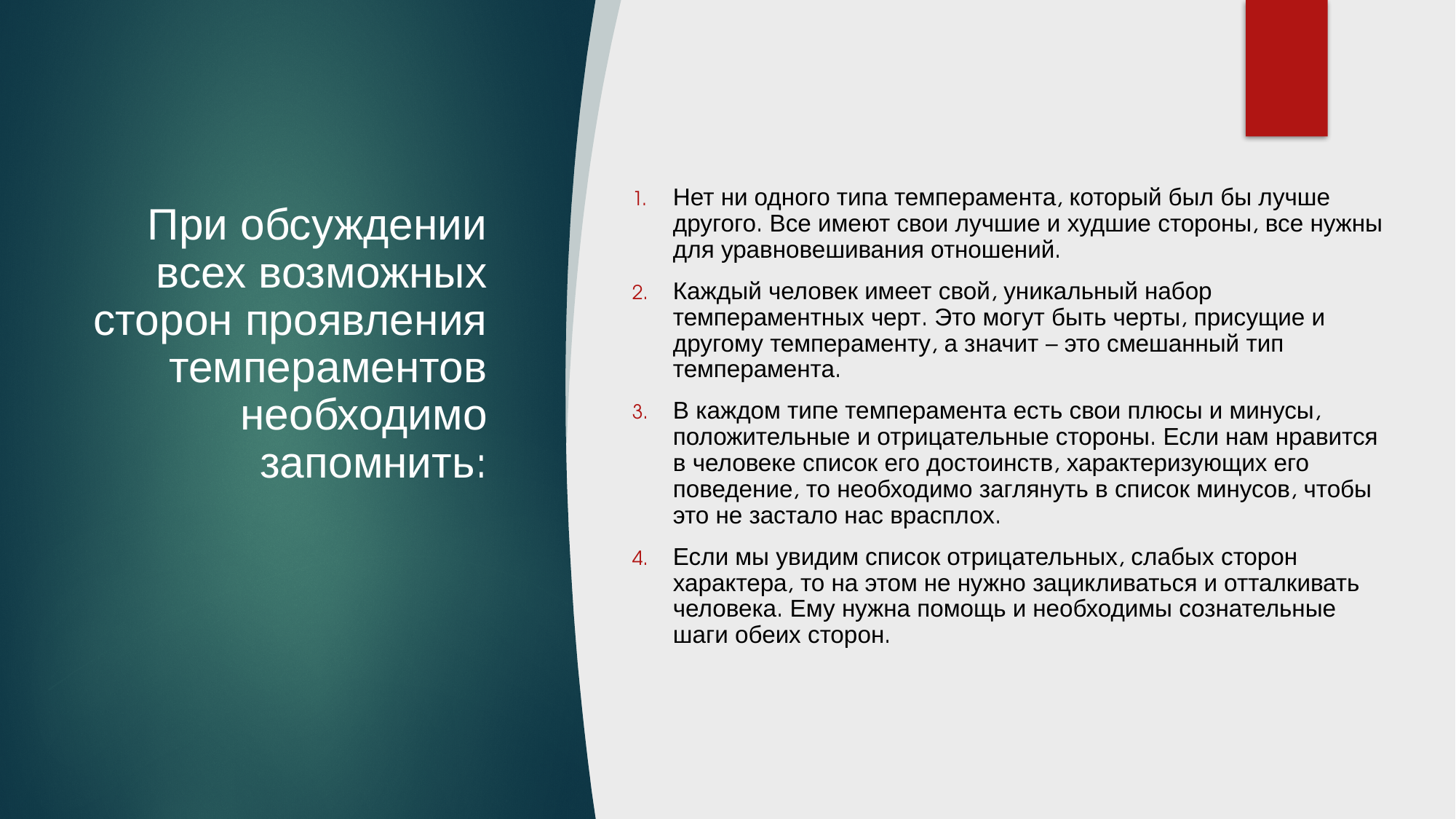

Нет ни одного типа темперамента, который был бы лучше другого. Все имеют свои лучшие и худшие стороны, все нужны для уравновешивания отношений.
Каждый человек имеет свой, уникальный набор темпераментных черт. Это могут быть черты, присущие и другому темпераменту, а значит – это смешанный тип темперамента.
В каждом типе темперамента есть свои плюсы и минусы, положительные и отрицательные стороны. Если нам нравится в человеке список его достоинств, характеризующих его поведение, то необходимо заглянуть в список минусов, чтобы это не застало нас врасплох.
Если мы увидим список отрицательных, слабых сторон характера, то на этом не нужно зацикливаться и отталкивать человека. Ему нужна помощь и необходимы сознательные шаги обеих сторон.
# При обсуждении всех возможных сторон проявления темпераментов необходимо запомнить: